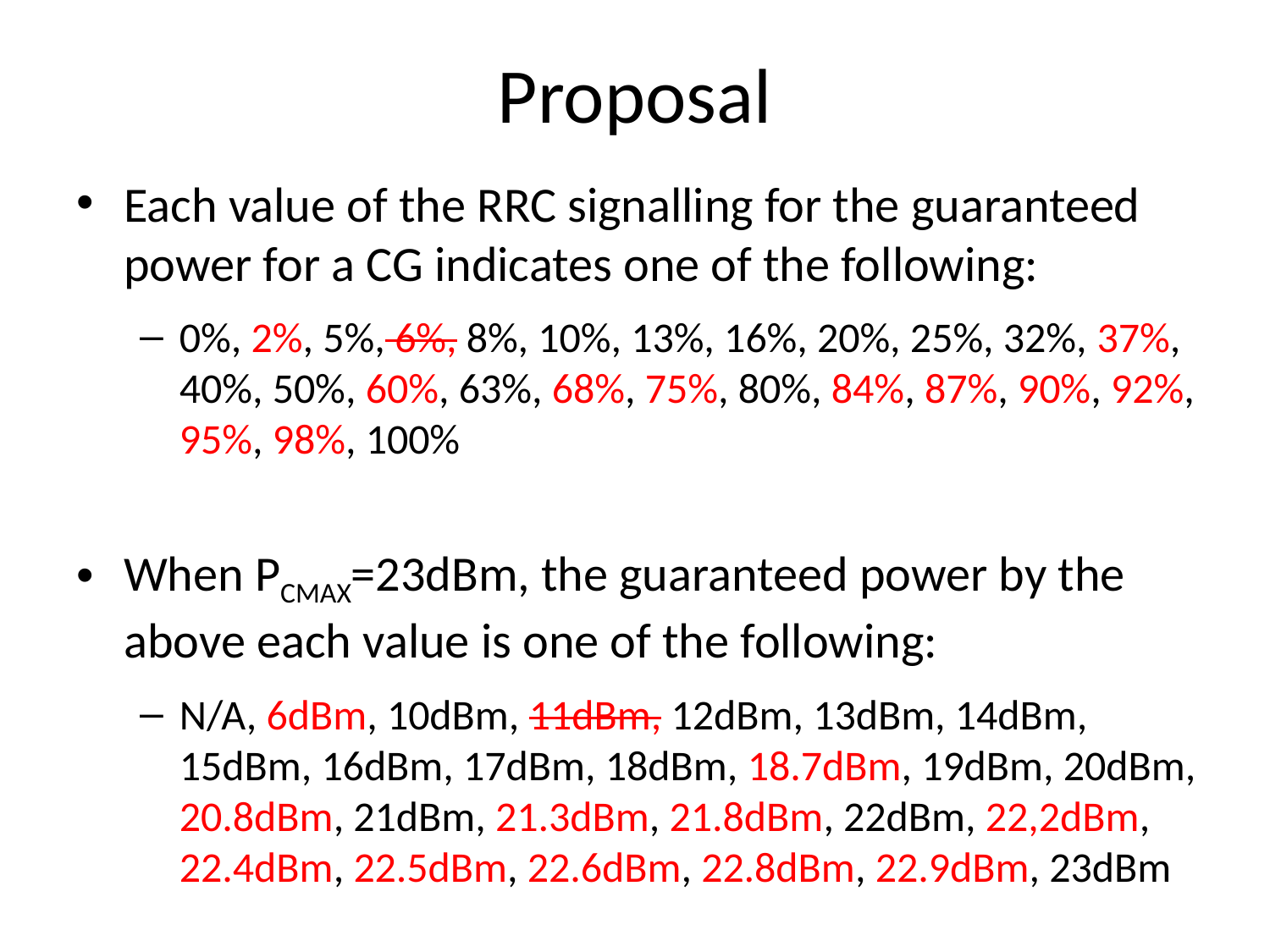

# Proposal
Each value of the RRC signalling for the guaranteed power for a CG indicates one of the following:
0%, 2%, 5%, 6%, 8%, 10%, 13%, 16%, 20%, 25%, 32%, 37%, 40%, 50%, 60%, 63%, 68%, 75%, 80%, 84%, 87%, 90%, 92%, 95%, 98%, 100%

When PCMAX=23dBm, the guaranteed power by the above each value is one of the following:
N/A, 6dBm, 10dBm, 11dBm, 12dBm, 13dBm, 14dBm, 15dBm, 16dBm, 17dBm, 18dBm, 18.7dBm, 19dBm, 20dBm, 20.8dBm, 21dBm, 21.3dBm, 21.8dBm, 22dBm, 22,2dBm, 22.4dBm, 22.5dBm, 22.6dBm, 22.8dBm, 22.9dBm, 23dBm